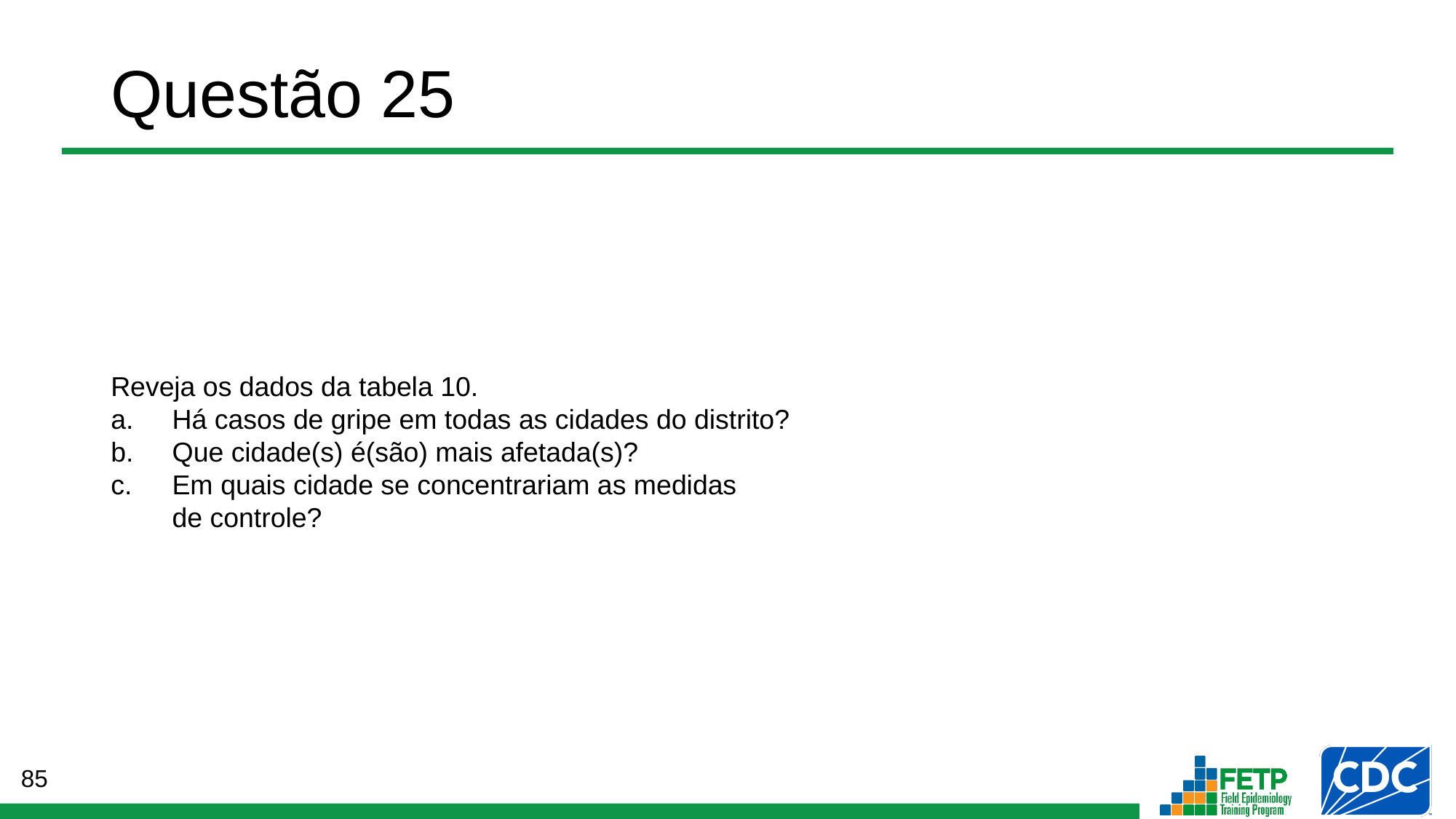

# Questão 25
Reveja os dados da tabela 10.
Há casos de gripe em todas as cidades do distrito?
Que cidade(s) é(são) mais afetada(s)?
Em quais cidade se concentrariam as medidas
de controle?